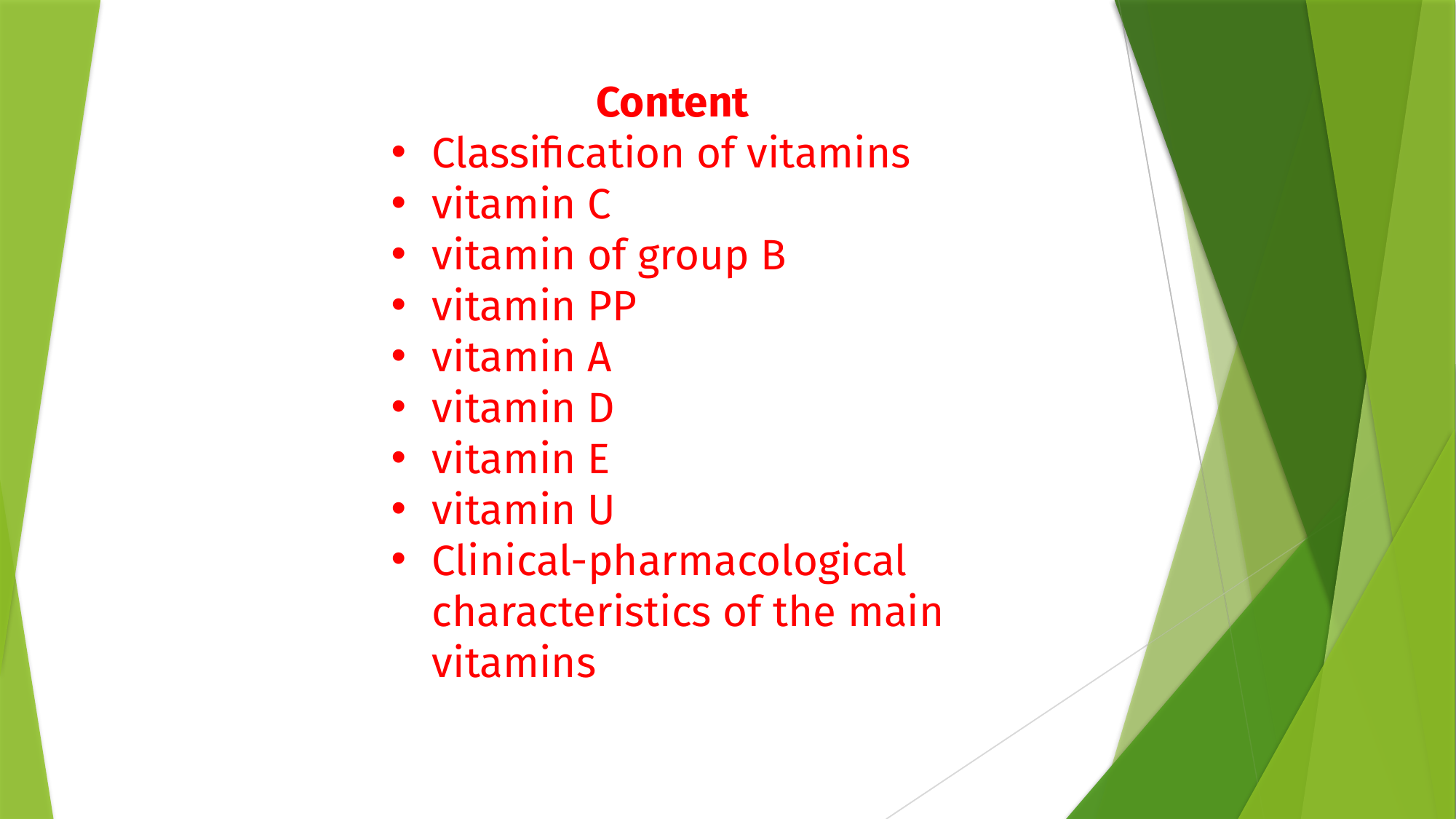

Content
Classification of vitamins
vitamin C
vitamin of group B
vitamin PP
vitamin A
vitamin D
vitamin E
vitamin U
Clinical-pharmacological characteristics of the main vitamins